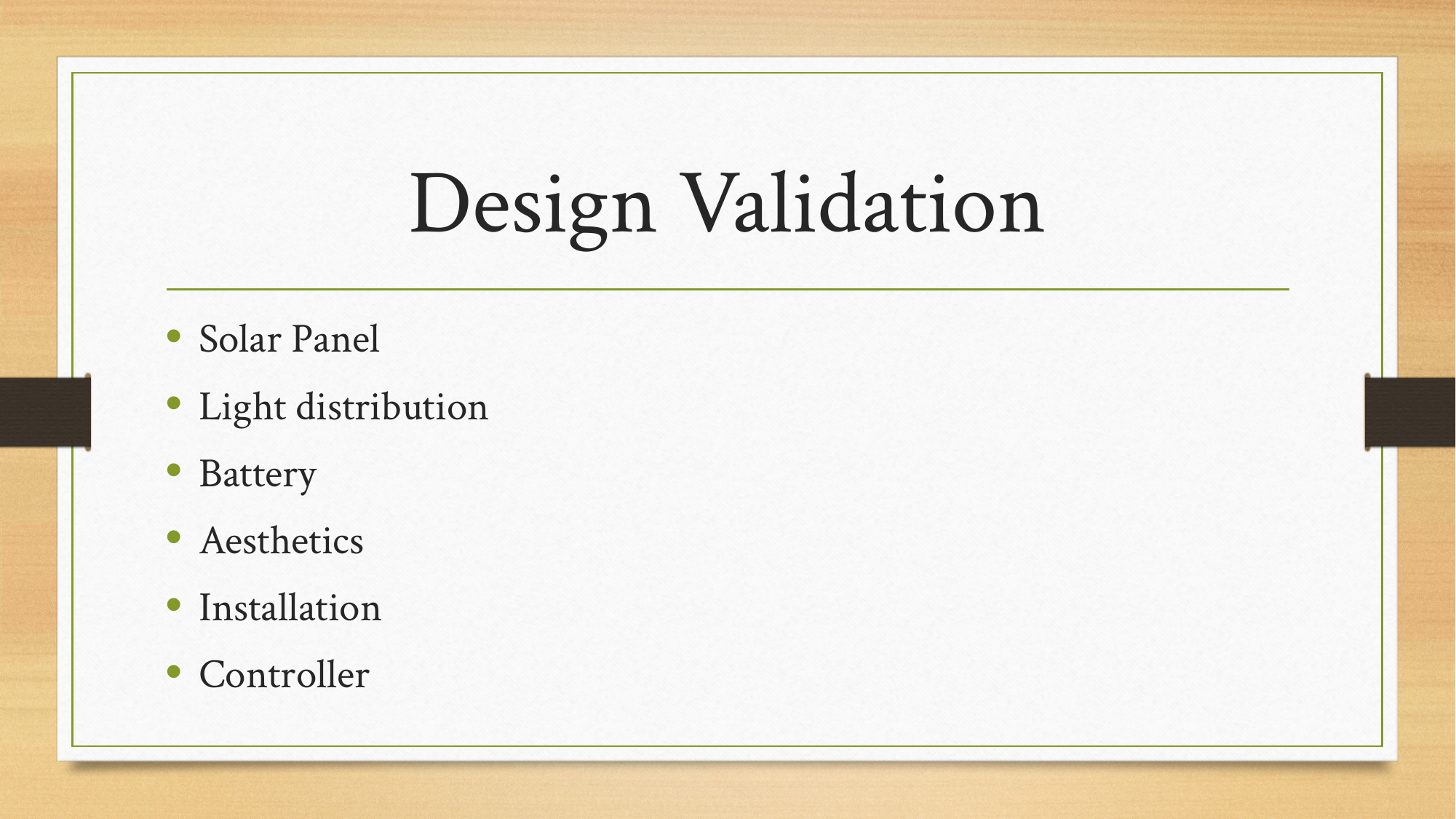

# Design Validation
Solar Panel
Light distribution
Battery
Aesthetics
Installation
Controller